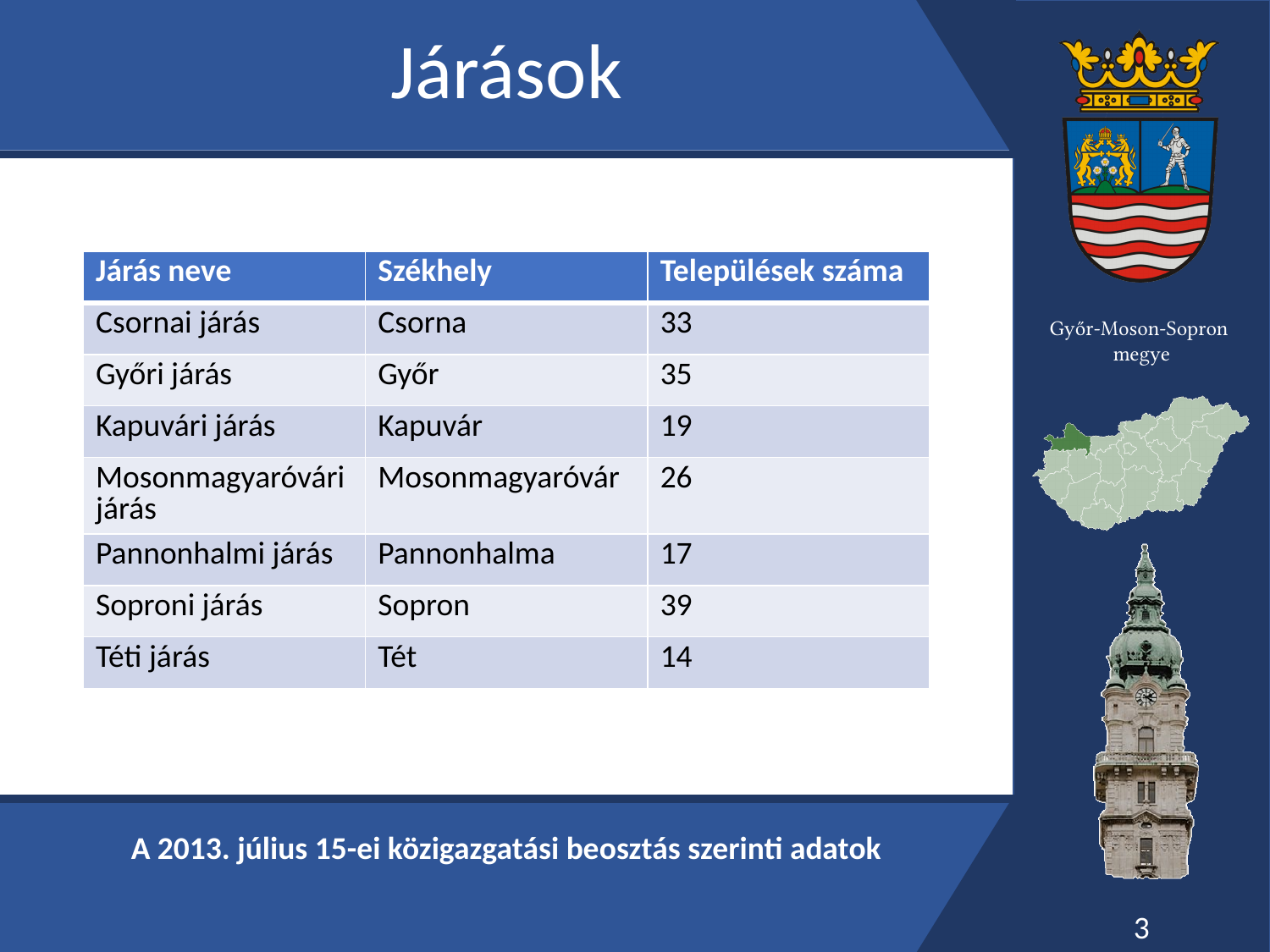

# Járások
| Járás neve | Székhely | Települések száma |
| --- | --- | --- |
| Csornai járás | Csorna | 33 |
| Győri járás | Győr | 35 |
| Kapuvári járás | Kapuvár | 19 |
| Mosonmagyaróvári járás | Mosonmagyaróvár | 26 |
| Pannonhalmi járás | Pannonhalma | 17 |
| Soproni járás | Sopron | 39 |
| Téti járás | Tét | 14 |
A 2013. július 15-ei közigazgatási beosztás szerinti adatok
3